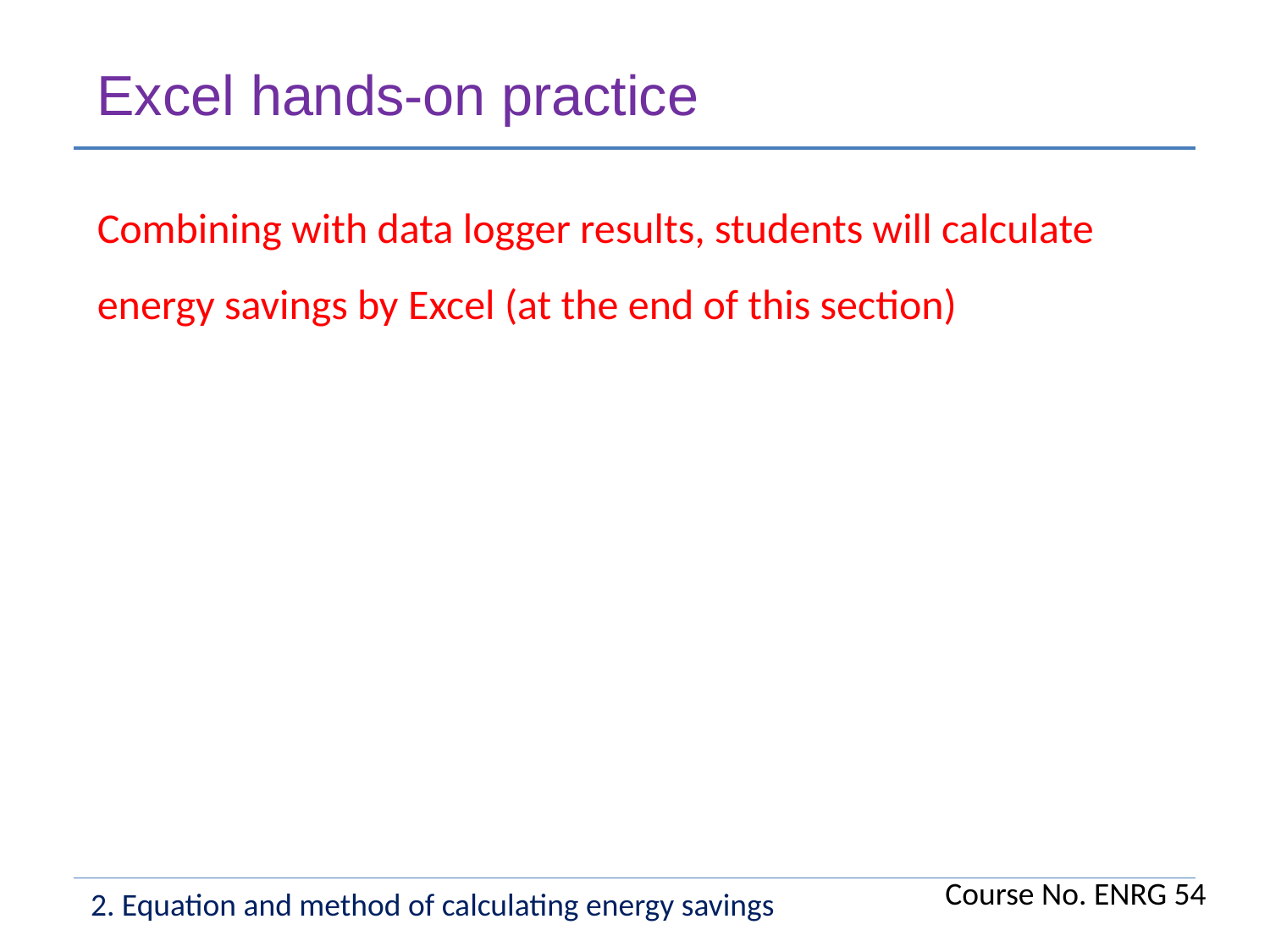

Excel hands-on practice
Combining with data logger results, students will calculate energy savings by Excel (at the end of this section)
Course No. ENRG 54
2. Equation and method of calculating energy savings